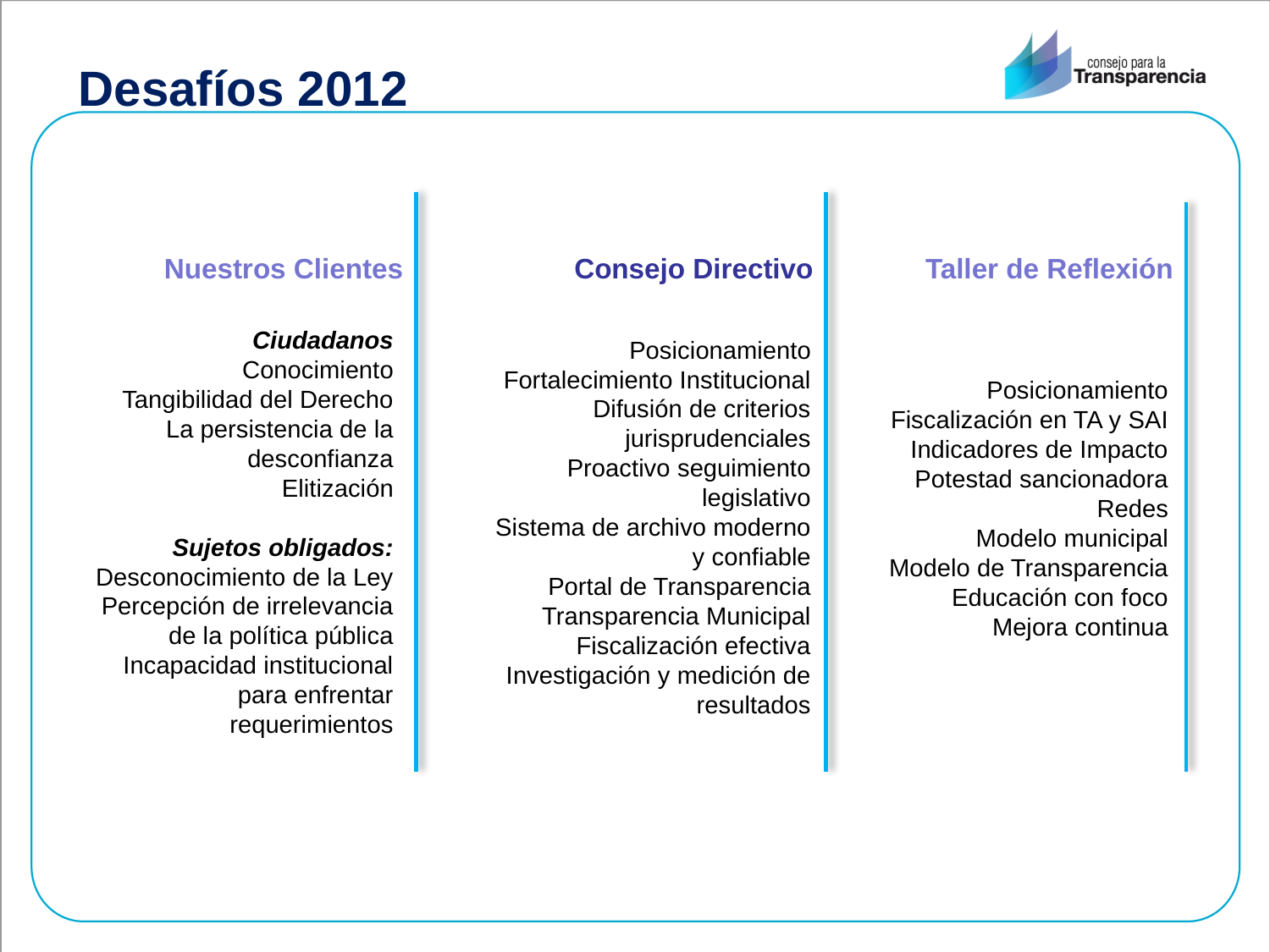

# Desafíos 2012
Nuestros Clientes
Consejo Directivo
Taller de Reflexión
Ciudadanos
Conocimiento
Tangibilidad del Derecho
La persistencia de la desconfianza
Elitización

Sujetos obligados:
Desconocimiento de la Ley
Percepción de irrelevancia de la política pública
Incapacidad institucional para enfrentar requerimientos

Posicionamiento
Fortalecimiento Institucional
Difusión de criterios jurisprudenciales
Proactivo seguimiento legislativo
Sistema de archivo moderno y confiable
Portal de Transparencia
Transparencia Municipal
Fiscalización efectiva
Investigación y medición de resultados
Posicionamiento
Fiscalización en TA y SAI
Indicadores de Impacto
Potestad sancionadora
Redes
Modelo municipal
Modelo de Transparencia
Educación con foco
Mejora continua